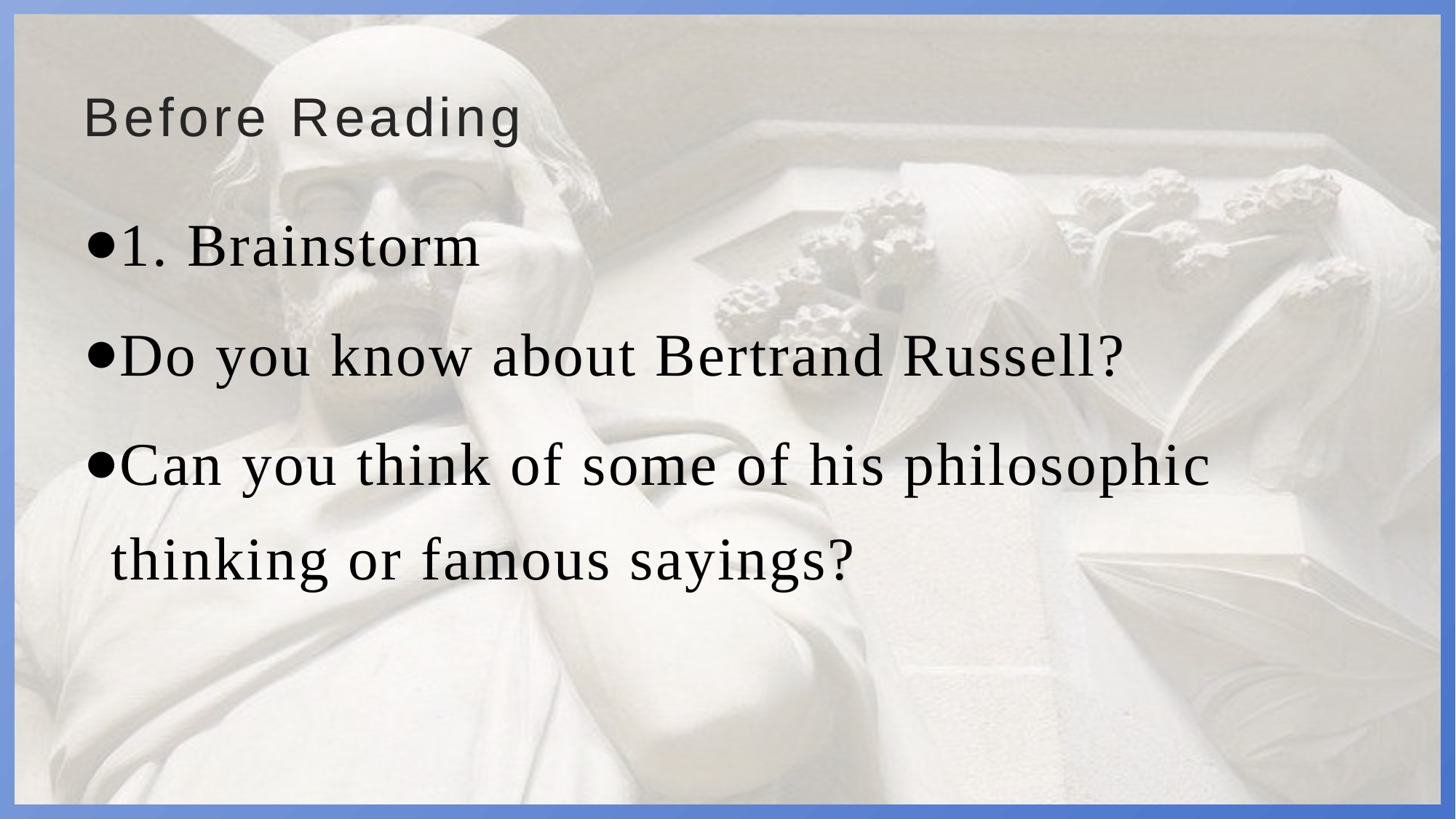

# Before Reading
1. Brainstorm
Do you know about Bertrand Russell?
Can you think of some of his philosophic thinking or famous sayings?